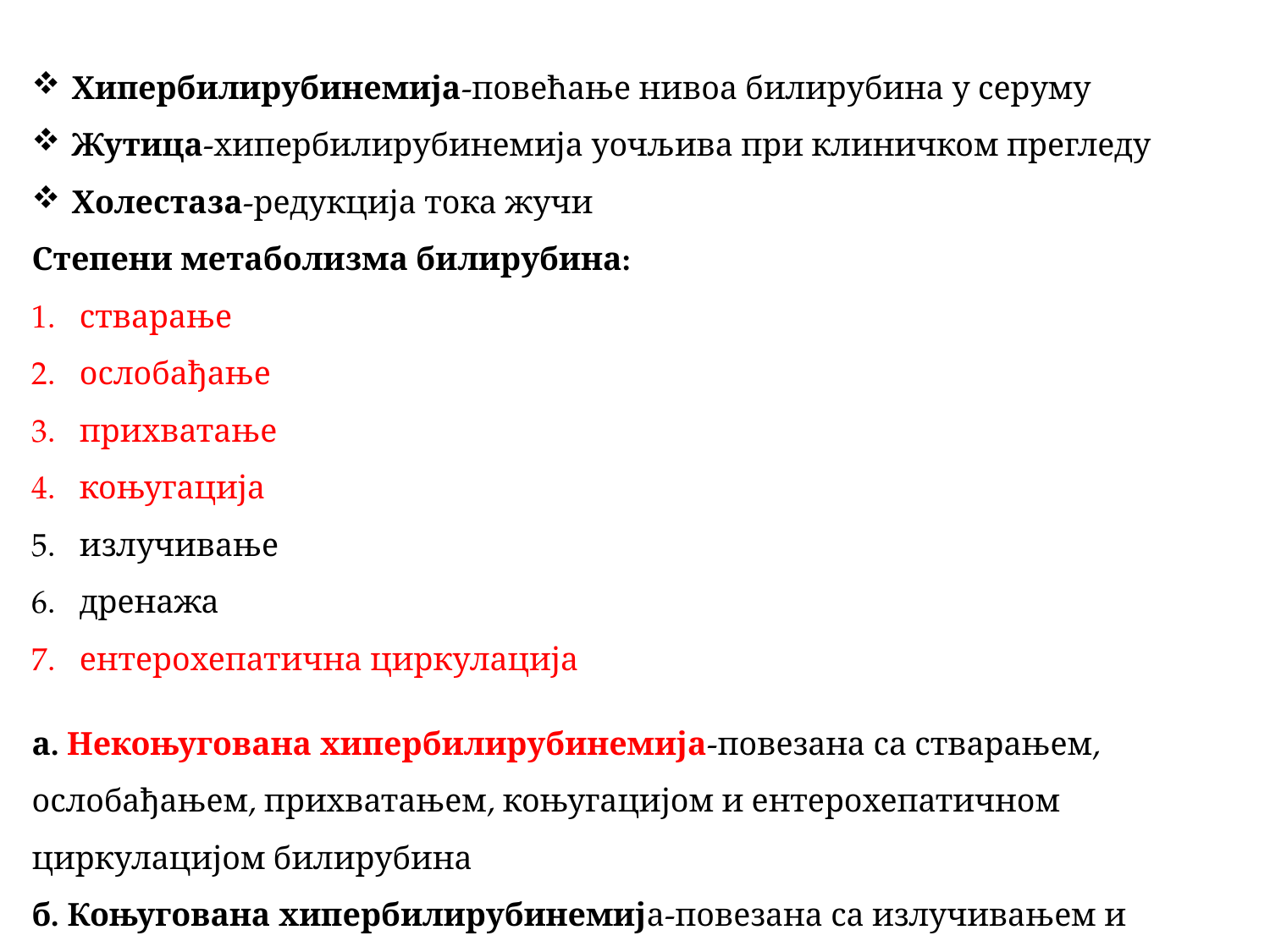

Хипербилирубинемија-повећање нивоа билирубина у серуму
Жутица-хипербилирубинемија уочљива при клиничком прегледу
Холестаза-редукција тока жучи
Степени метаболизма билирубина:
стварање
ослобађање
прихватање
коњугација
излучивање
дренажа
ентерохепатична циркулација

а. Некоњугована хипербилирубинемија-повезана са стварањем, ослобађањем, прихватањем, коњугацијом и ентерохепатичном циркулацијом билирубина
б. Коњугована хипербилирубинемија-повезана са излучивањем и дренажом билирубина